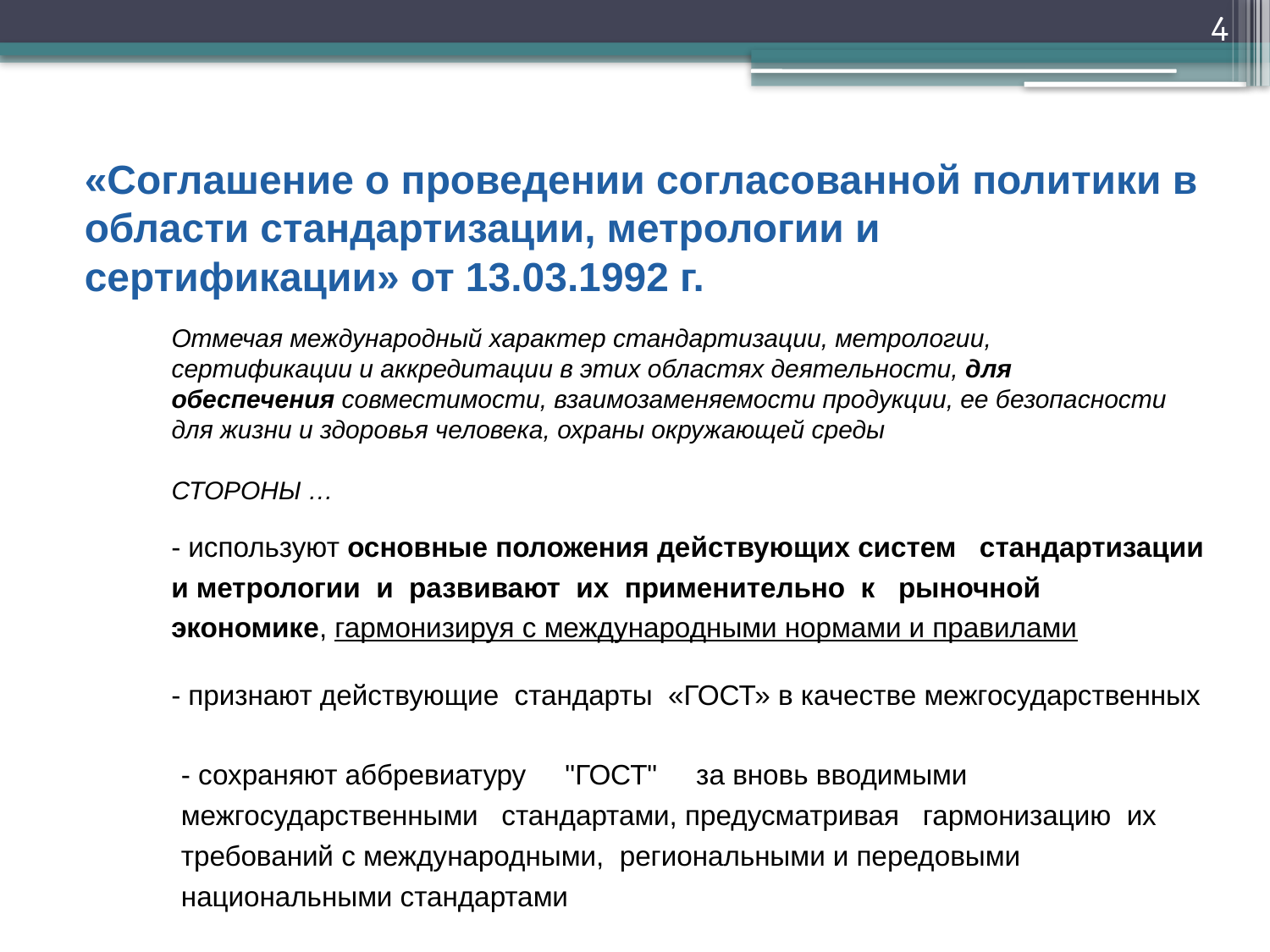

4
# «Соглашение о проведении согласованной политики в области стандартизации, метрологии и сертификации» от 13.03.1992 г.

Отмечая международный характер стандартизации, метрологии, сертификации и аккредитации в этих областях деятельности, для обеспечения совместимости, взаимозаменяемости продукции, ее безопасности для жизни и здоровья человека, охраны окружающей среды

СТОРОНЫ …
- используют основные положения действующих систем   стандартизации и метрологии  и  развивают  их  применительно  к   рыночной   экономике, гармонизируя с международными нормами и правилами
- признают действующие  стандарты  «ГОСТ» в качестве межгосударственных
- сохраняют аббревиатуру     "ГОСТ"     за вновь вводимыми
межгосударственными   стандартами, предусматривая   гармонизацию  их требований с международными,  региональными и передовыми национальными стандартами